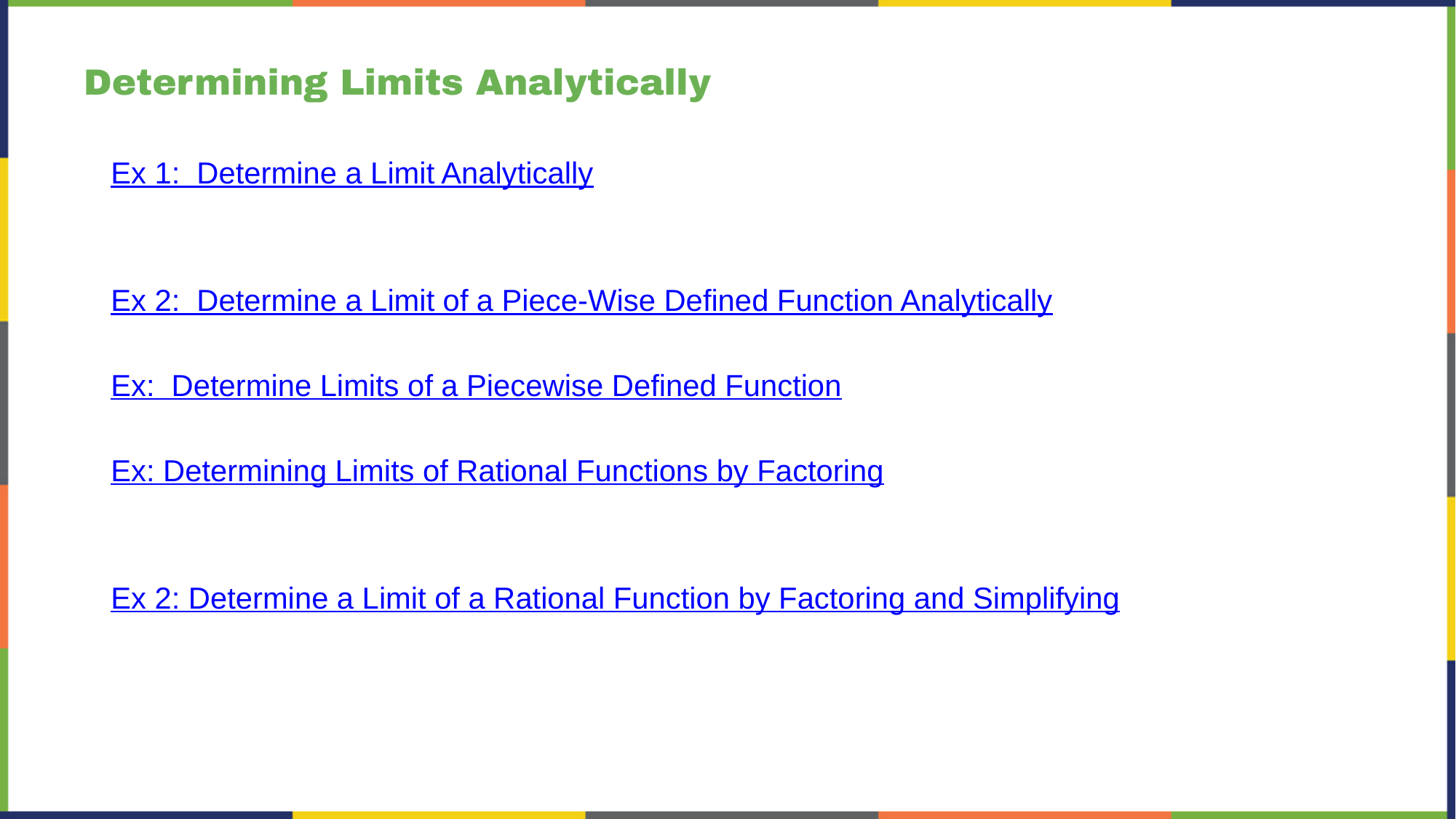

# Determining Limits Analytically
Ex 1:  Determine a Limit Analytically

Ex 2:  Determine a Limit of a Piece-Wise Defined Function Analytically

Ex:  Determine Limits of a Piecewise Defined Function

Ex: Determining Limits of Rational Functions by Factoring

Ex 2: Determine a Limit of a Rational Function by Factoring and Simplifying